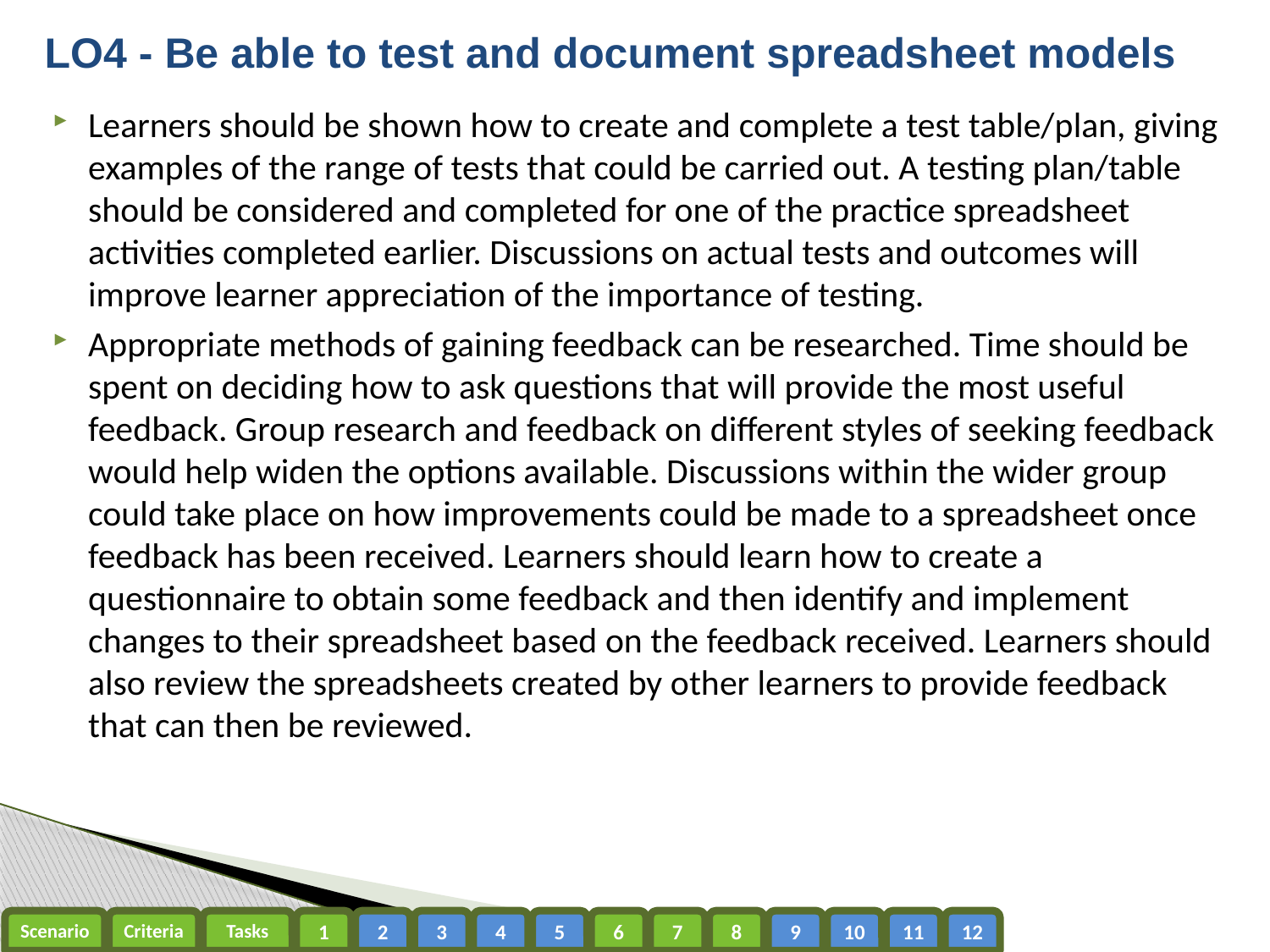

# LO4 - Be able to test and document spreadsheet models
Learners should be shown how to create and complete a test table/plan, giving examples of the range of tests that could be carried out. A testing plan/table should be considered and completed for one of the practice spreadsheet activities completed earlier. Discussions on actual tests and outcomes will improve learner appreciation of the importance of testing.
Appropriate methods of gaining feedback can be researched. Time should be spent on deciding how to ask questions that will provide the most useful feedback. Group research and feedback on different styles of seeking feedback would help widen the options available. Discussions within the wider group could take place on how improvements could be made to a spreadsheet once feedback has been received. Learners should learn how to create a questionnaire to obtain some feedback and then identify and implement changes to their spreadsheet based on the feedback received. Learners should also review the spreadsheets created by other learners to provide feedback that can then be reviewed.